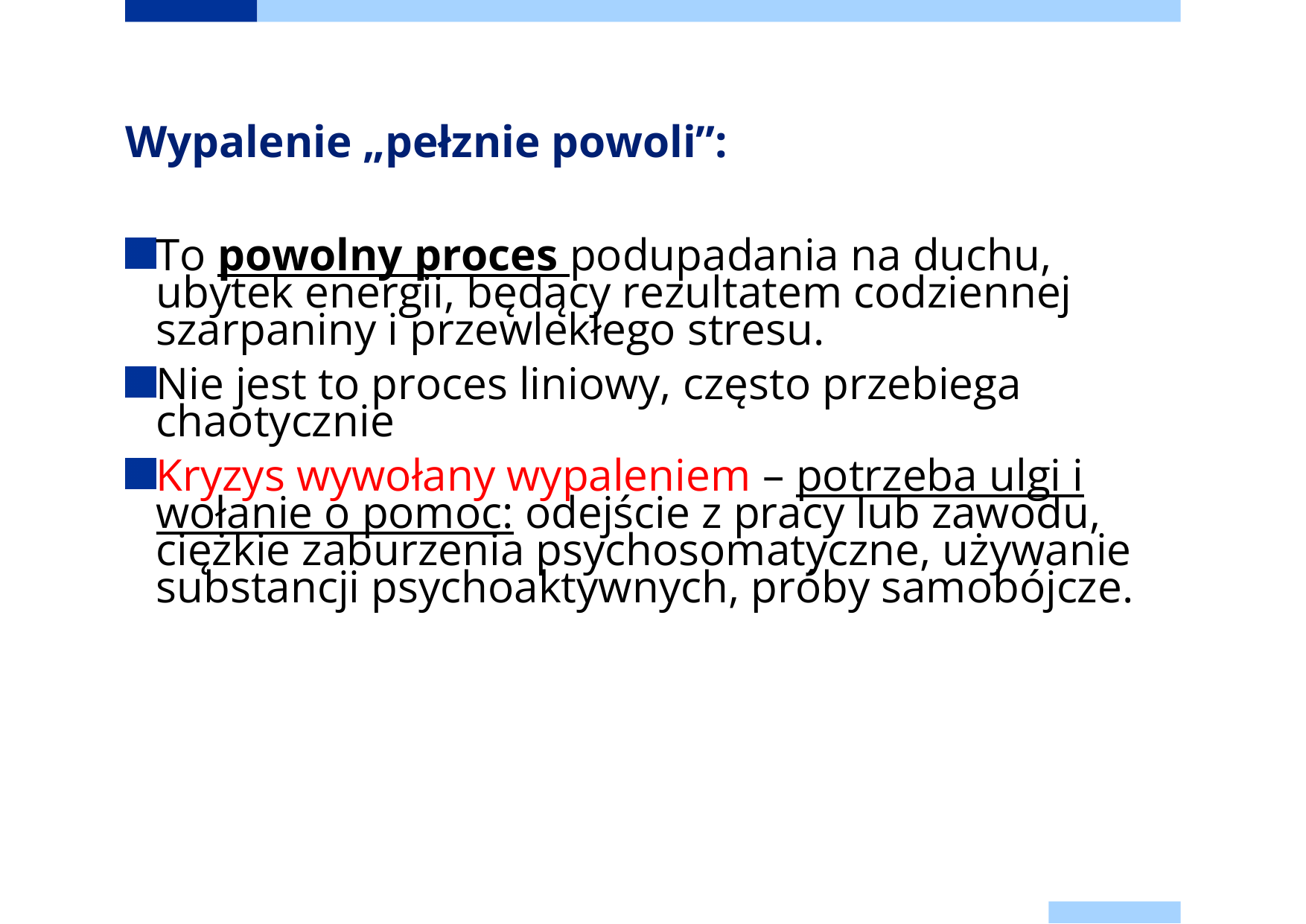

# Wypalenie „pełznie powoli”:
To powolny proces podupadania na duchu, ubytek energii, będący rezultatem codziennej szarpaniny i przewlekłego stresu.
Nie jest to proces liniowy, często przebiega chaotycznie
Kryzys wywołany wypaleniem – potrzeba ulgi i wołanie o pomoc: odejście z pracy lub zawodu, ciężkie zaburzenia psychosomatyczne, używanie substancji psychoaktywnych, próby samobójcze.